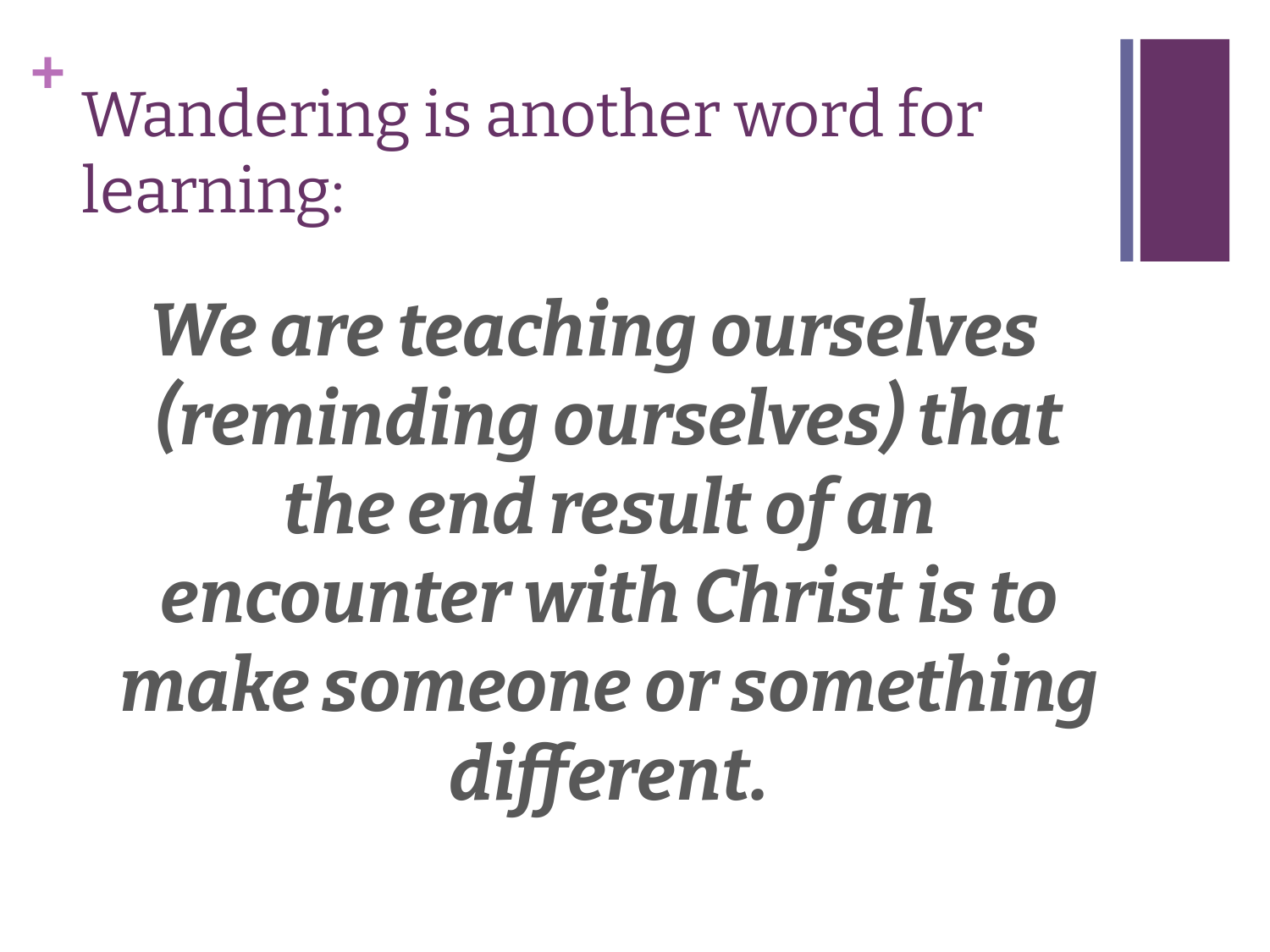

# Wandering is another word for learning:
We are teaching ourselves (reminding ourselves) that the end result of an encounter with Christ is to make someone or something different.